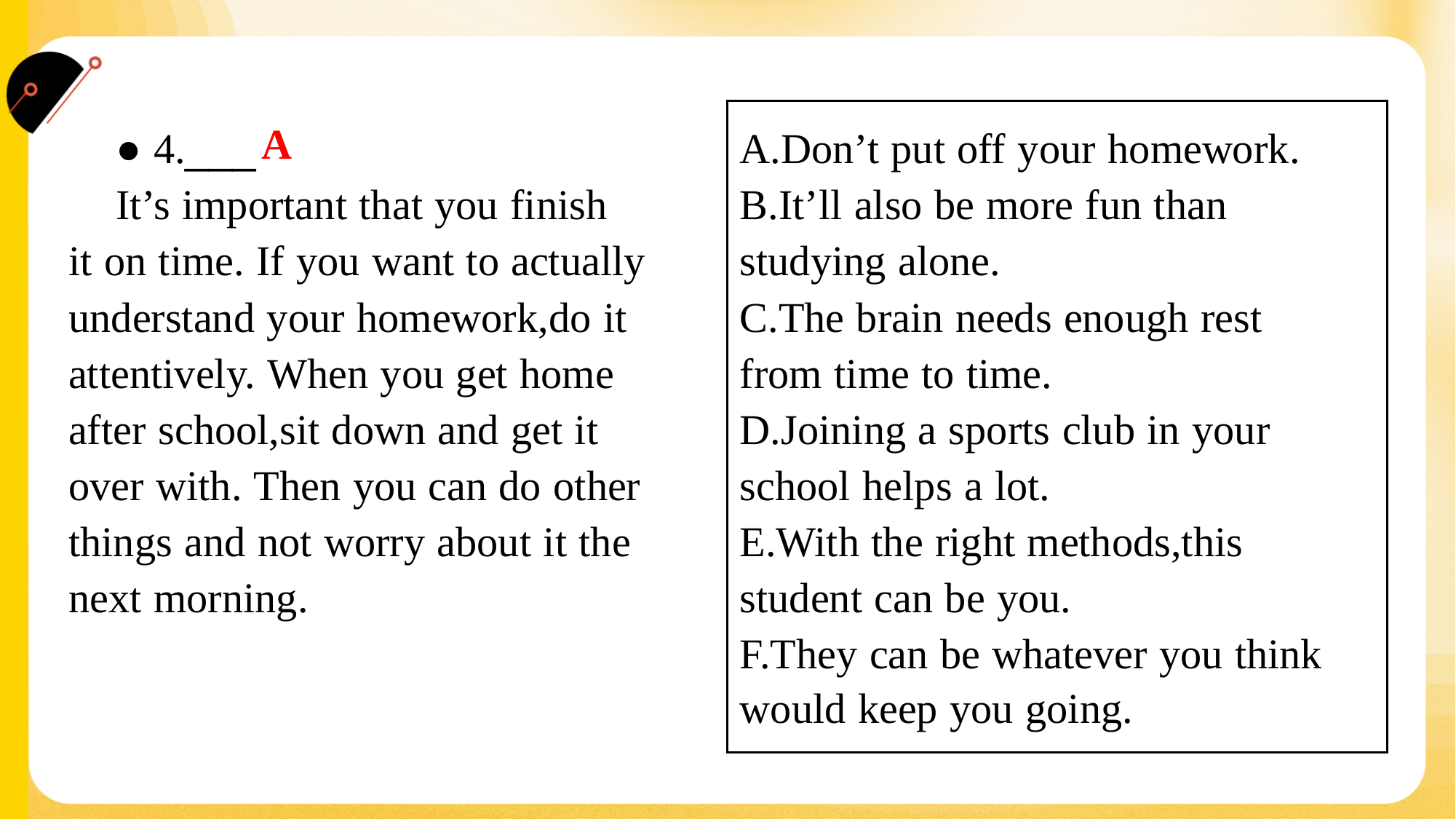

A
A.Don’t put off your homework.
B.It’ll also be more fun than
studying alone.
C.The brain needs enough rest
from time to time.
D.Joining a sports club in your
school helps a lot.
E.With the right methods,this
student can be you.
F.They can be whatever you think
would keep you going.
    ● 4.___
    It’s important that you finish
it on time. If you want to actually
understand your homework,do it
attentively. When you get home
after school,sit down and get it
over with. Then you can do other
things and not worry about it the
next morning.